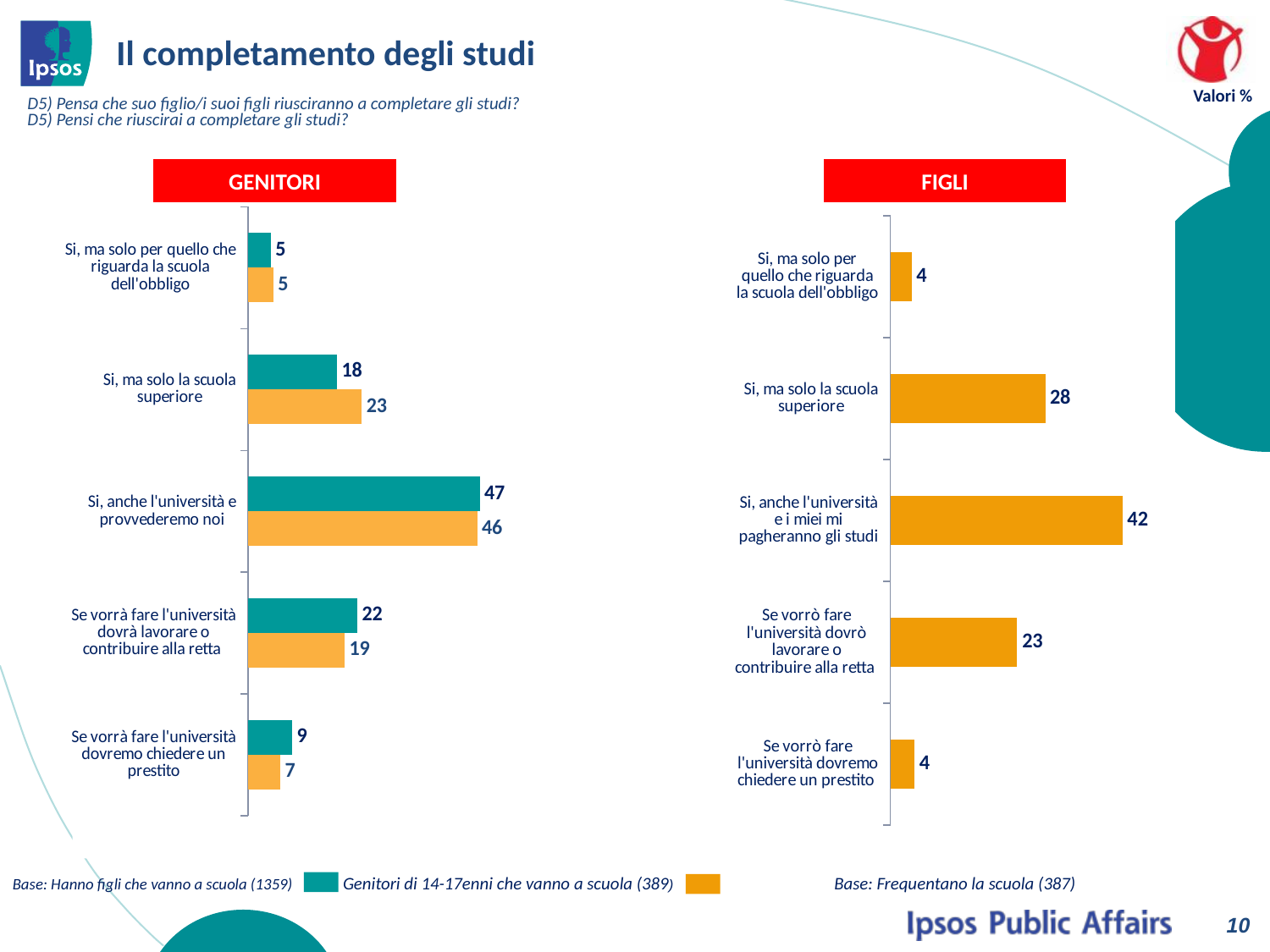

# Il completamento degli studi
Valori %
D5) Pensa che suo figlio/i suoi figli riusciranno a completare gli studi?
D5) Pensi che riuscirai a completare gli studi?
GENITORI
FIGLI

### Chart

| Category | tot | gen |
|---|---|---|
| Si, ma solo per quello che riguarda la scuola dell'obbligo | 4.6 | 5.1 |
| Si, ma solo la scuola superiore | 17.9 | 22.9 |
| Si, anche l'università e provvederemo noi | 46.6 | 46.1 |
| Se vorrà fare l'università dovrà lavorare o contribuire alla retta  | 22.0 | 19.4 |
| Se vorrà fare l'università dovremo chiedere un prestito | 8.9 | 6.5 |

### Chart

| Category | 2013 |
|---|---|
| Si, ma solo per quello che riguarda la scuola dell'obbligo | 3.8 |
| Si, ma solo la scuola superiore | 27.7 |
| Si, anche l'università e i miei mi pagheranno gli studi | 41.5 |
| Se vorrò fare l'università dovrò lavorare o contribuire alla retta  | 22.7 |
| Se vorrò fare l'università dovremo chiedere un prestito  | 4.3 |
Base: Hanno figli che vanno a scuola (1359)              Genitori di 14-17enni che vanno a scuola (389)

Base: Frequentano la scuola (387)
10